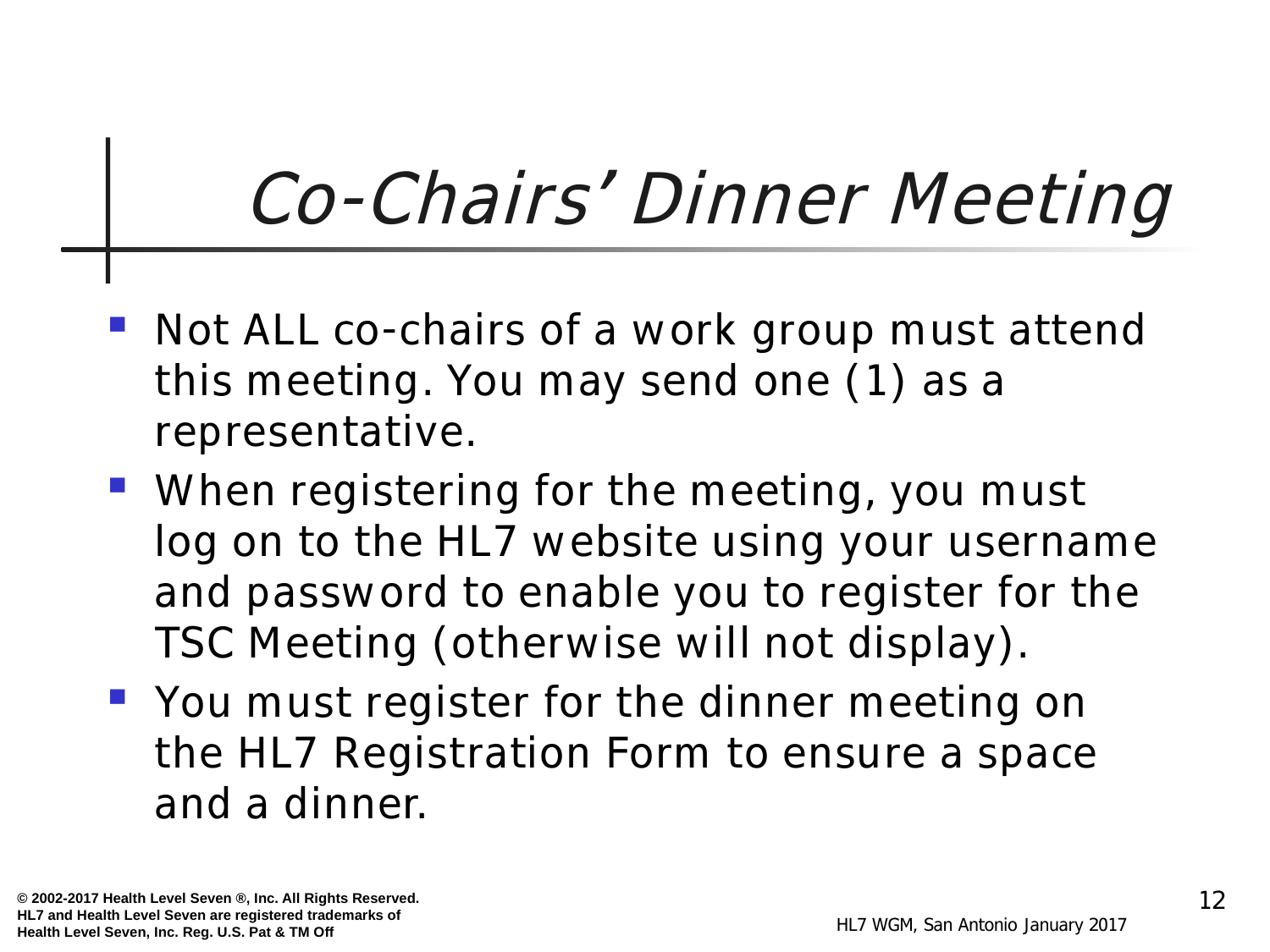

# Co-Chairs’ Dinner Meeting
Not ALL co-chairs of a work group must attend this meeting. You may send one (1) as a representative.
When registering for the meeting, you must log on to the HL7 website using your username and password to enable you to register for the TSC Meeting (otherwise will not display).
You must register for the dinner meeting on the HL7 Registration Form to ensure a space and a dinner.
12